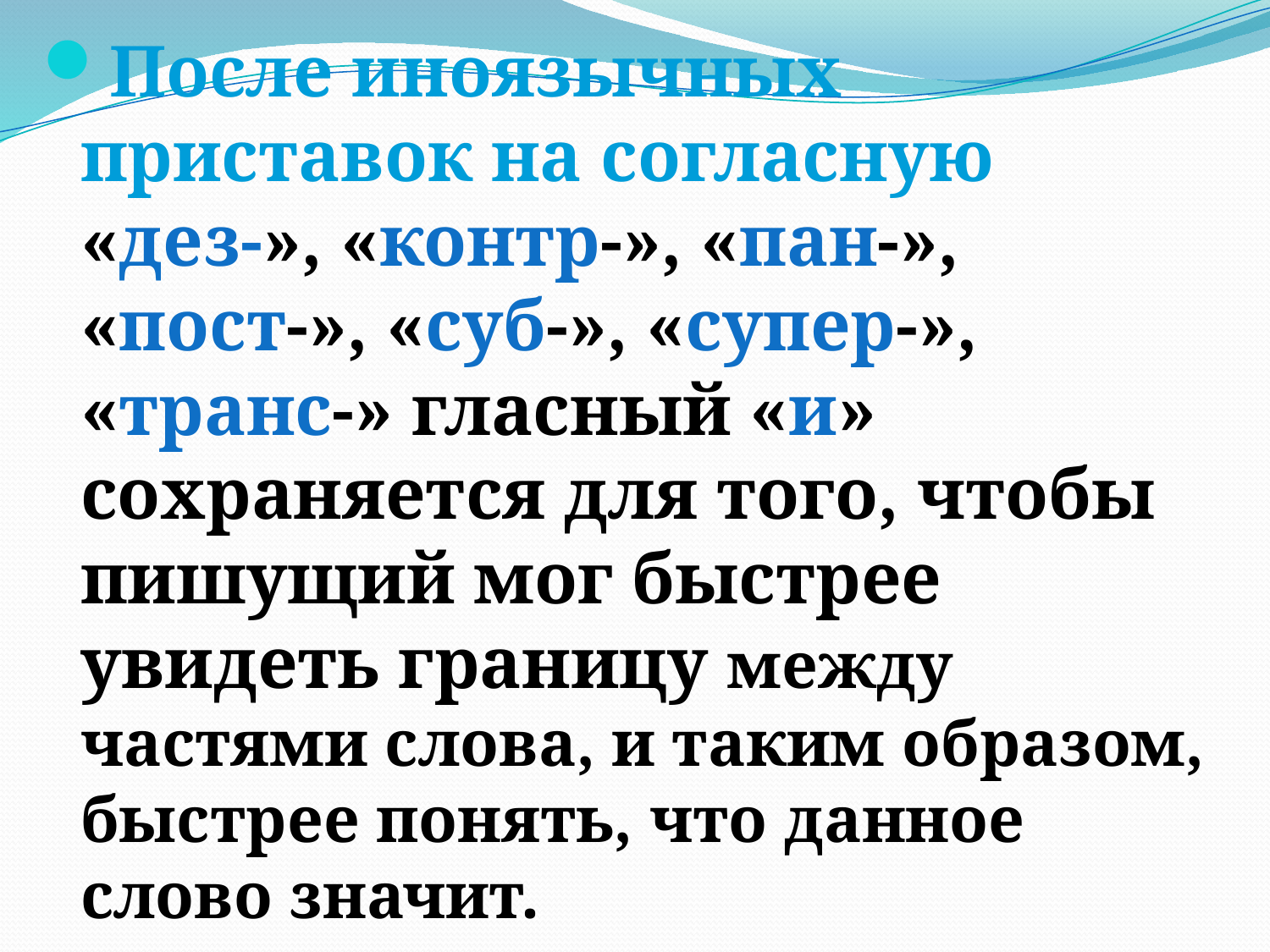

После иноязычных приставок на согласную «дез-», «контр-», «пан-», «пост-», «суб-», «супер-», «транс-» гласный «и» сохраняется для того, чтобы пишущий мог быстрее увидеть границу между частями слова, и таким образом, быстрее понять, что данное слово значит.